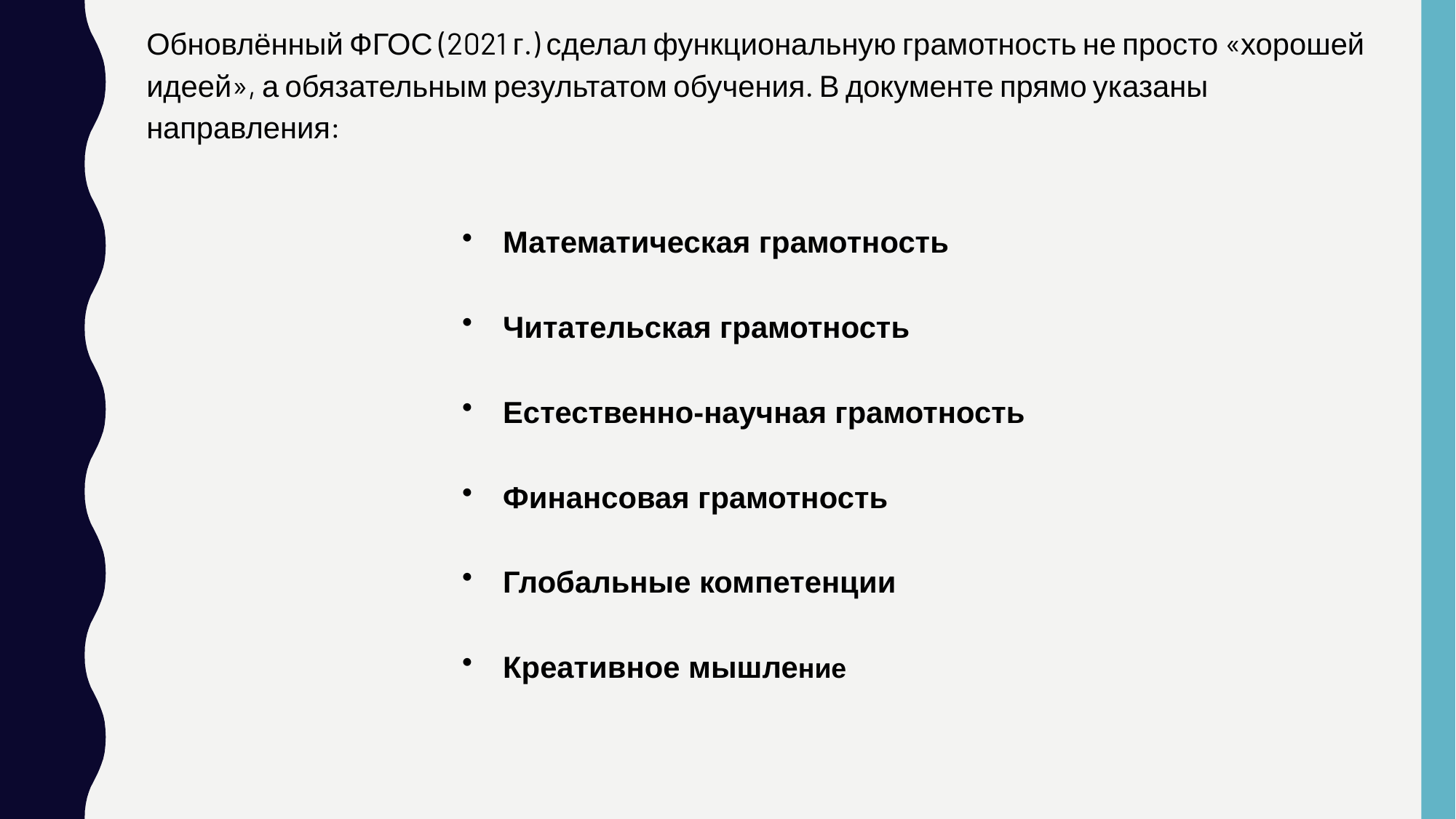

Обновлённый ФГОС (2021 г.) сделал функциональную грамотность не просто «хорошей идеей», а обязательным результатом обучения. В документе прямо указаны направления:

Математическая грамотность

Читательская грамотность

Естественно-научная грамотность

Финансовая грамотность

Глобальные компетенции

Креативное мышление